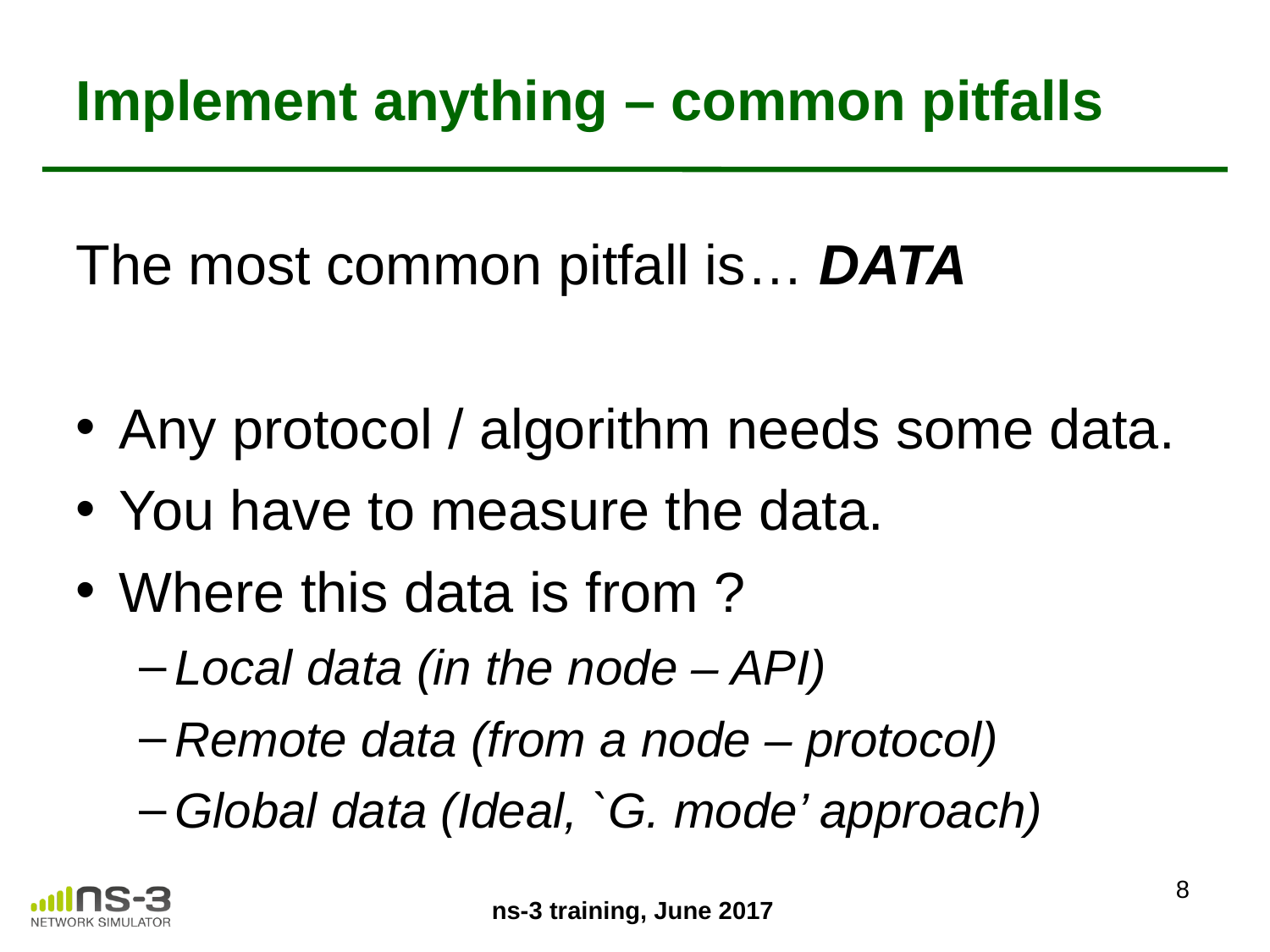

# Implement anything – common pitfalls
The most common pitfall is… DATA

Any protocol / algorithm needs some data.
You have to measure the data.
Where this data is from ?
Local data (in the node – API)
Remote data (from a node – protocol)
Global data (Ideal, `G. mode’ approach)
8
ns-3 training, June 2017